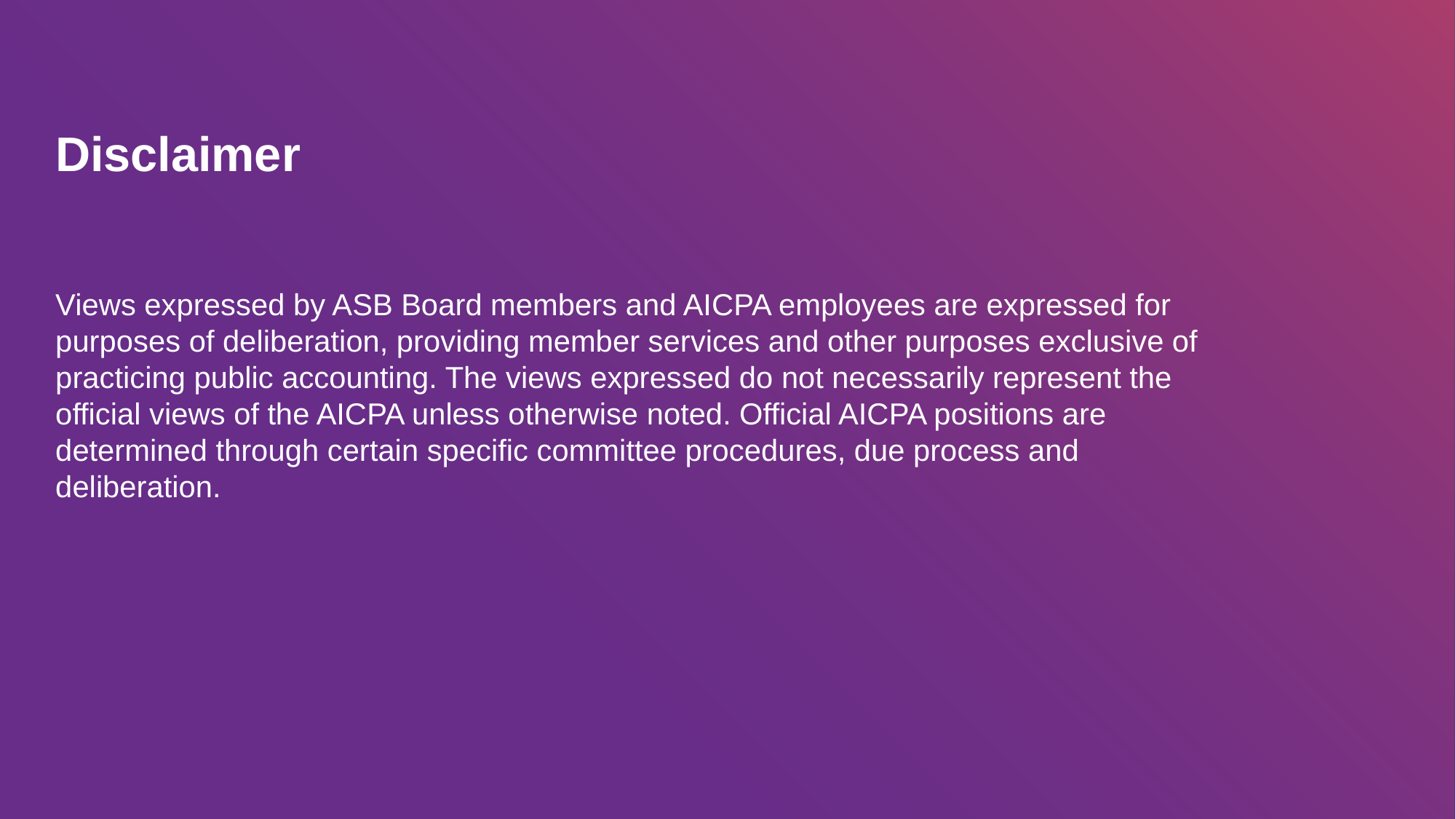

Disclaimer
# Views expressed by ASB Board members and AICPA employees are expressed for purposes of deliberation, providing member services and other purposes exclusive of practicing public accounting. The views expressed do not necessarily represent the official views of the AICPA unless otherwise noted. Official AICPA positions are determined through certain specific committee procedures, due process and deliberation.